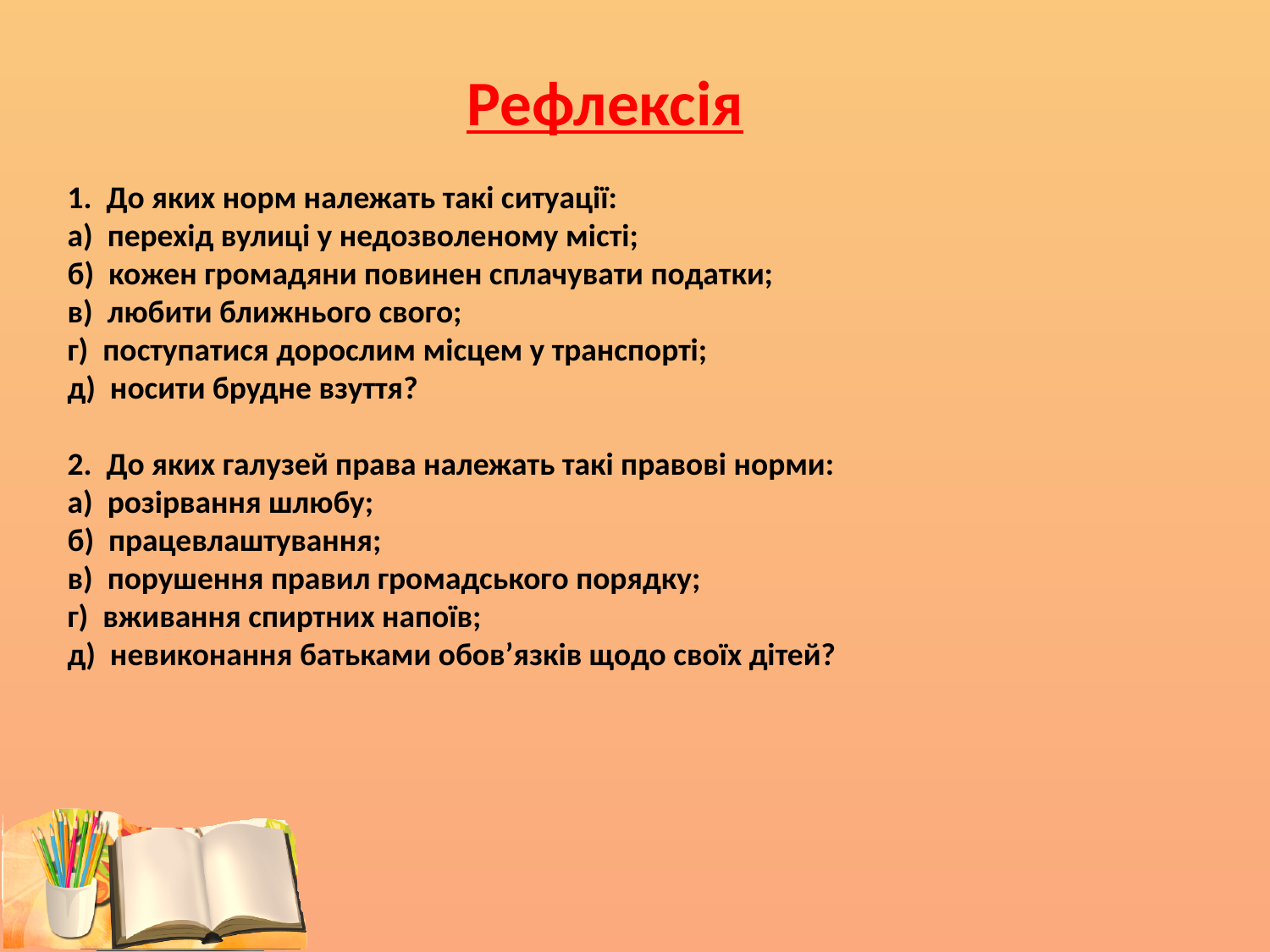

Рефлексія

1.  До яких норм належать такі ситуації:
а)  перехід вулиці у недозволеному місті;
б)  кожен громадяни повинен сплачувати податки;
в)  любити ближнього свого;
г)  поступатися дорослим місцем у транспорті;
д)  носити брудне взуття?

2.  До яких галузей права належать такі правові норми:
а)  розірвання шлюбу;
б)  працевлаштування;
в)  порушення правил громадського порядку;
г)  вживання спиртних напоїв;
д)  невиконання батьками обов’язків щодо своїх дітей?